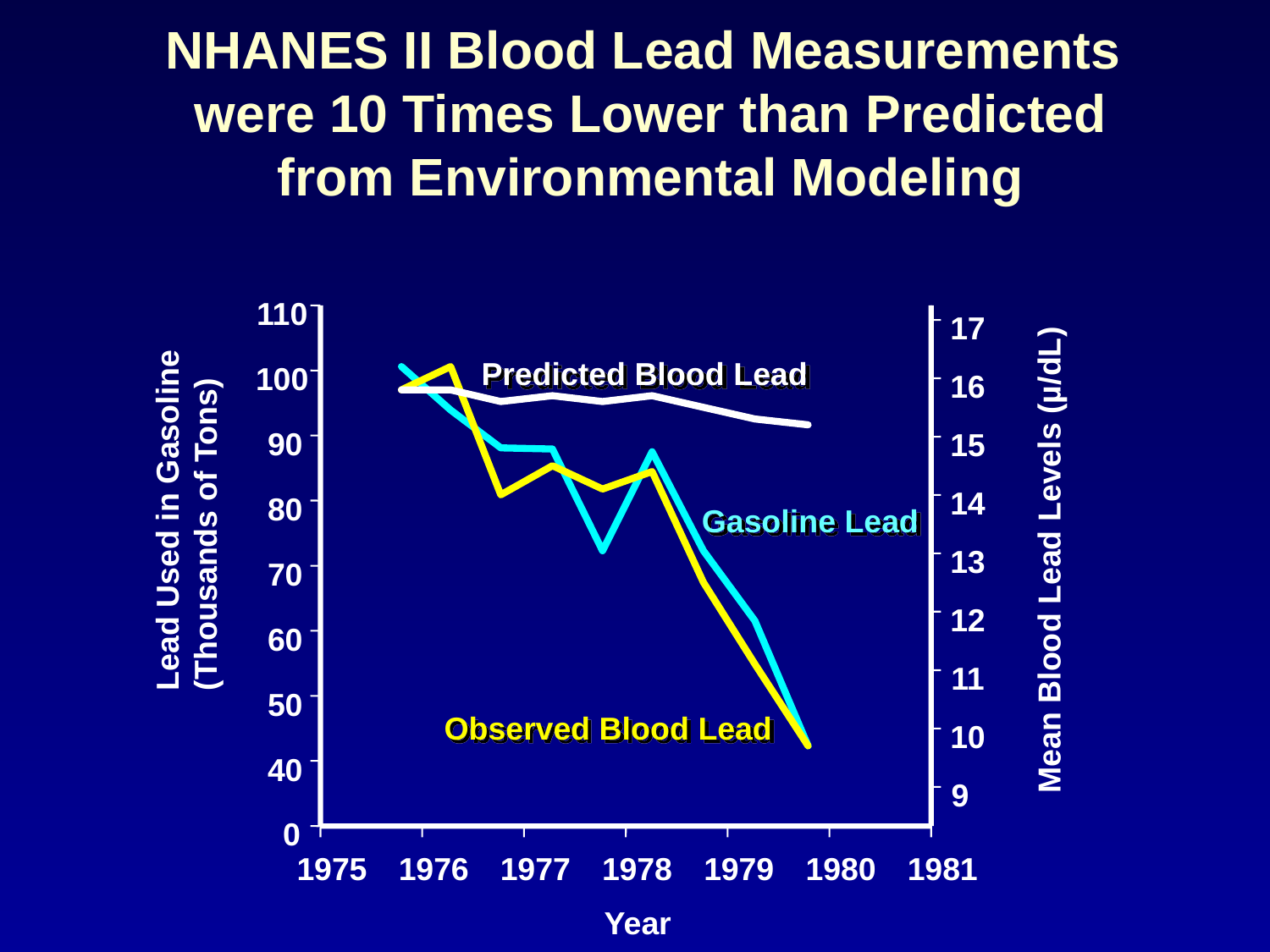

# NHANES II Blood Lead Measurements were 10 Times Lower than Predicted from Environmental Modeling
110
17

Predicted Blood Lead
100
16

90
15

Lead Used in Gasoline
(Thousands of Tons)
14
80
Gasoline Lead

Mean Blood Lead Levels (µ/dL)
13
70

12

60

11

50

Observed Blood Lead
10

40

9

0

1975
1976
1977
1978
1979
1980
1981
Year